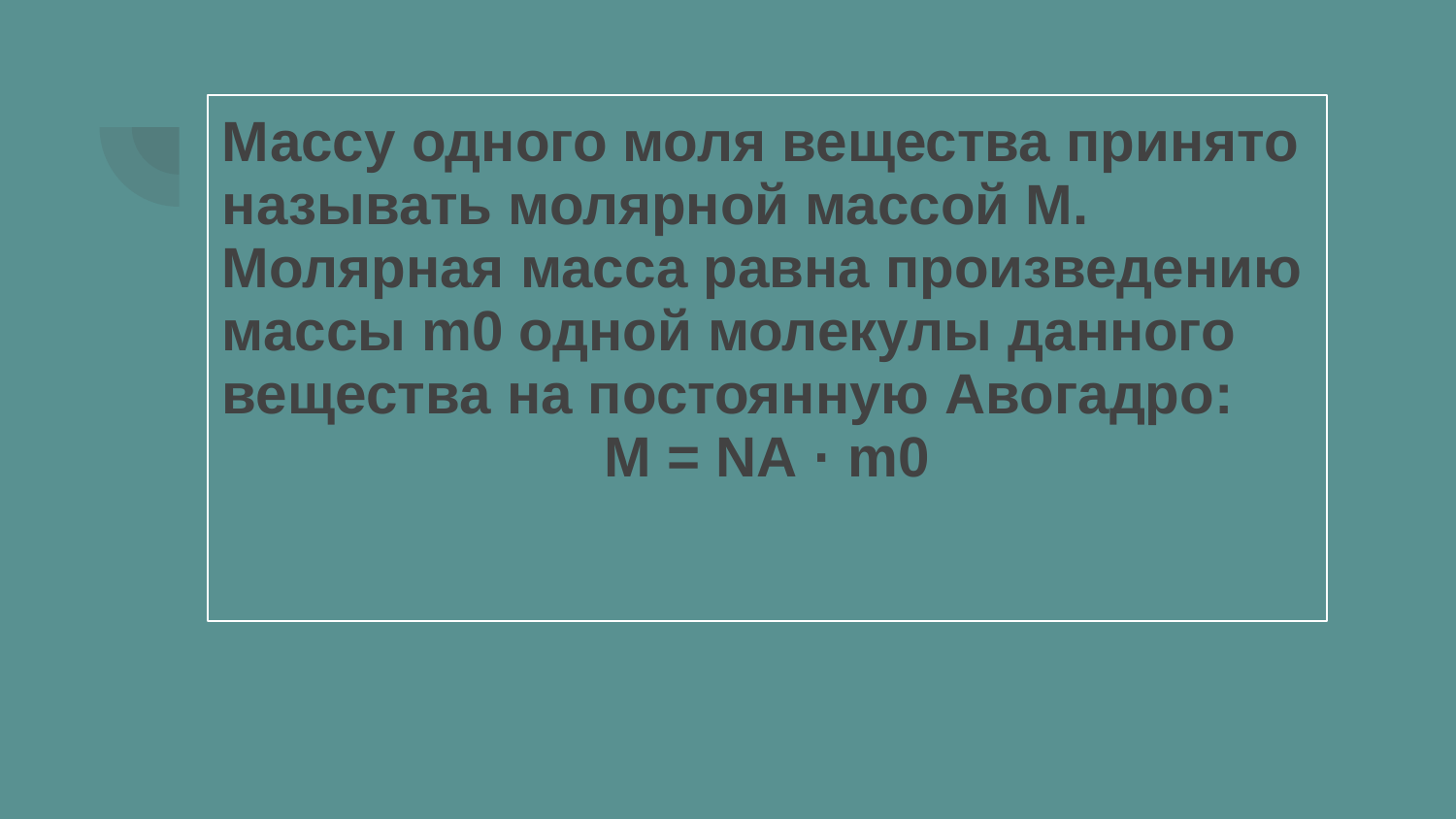

# Массу одного моля вещества принято называть молярной массой M. Молярная масса равна произведению массы m0 одной молекулы данного вещества на постоянную Авогадро:
M = NА · m0